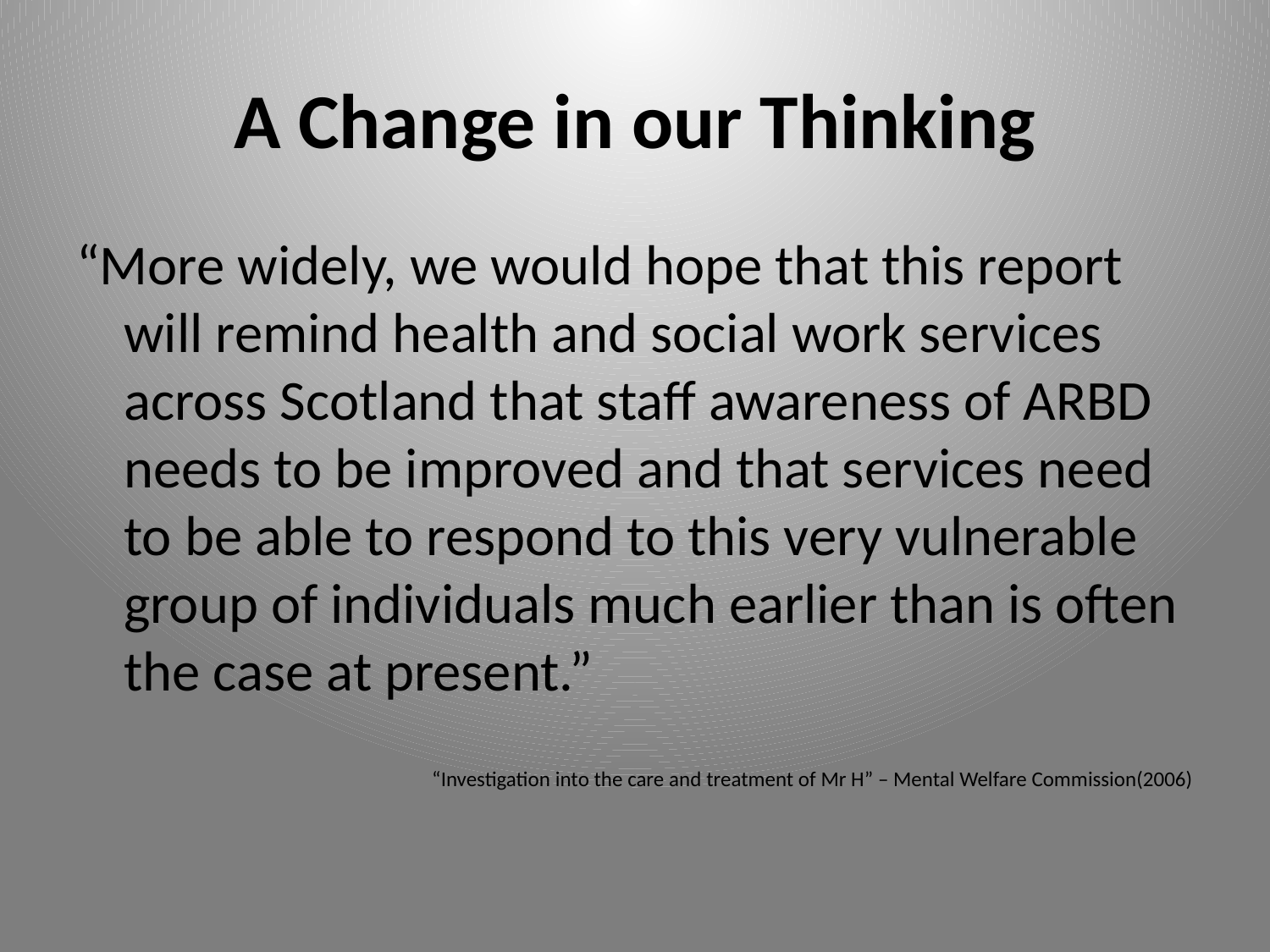

# A Change in our Thinking
“More widely, we would hope that this report will remind health and social work services across Scotland that staff awareness of ARBD needs to be improved and that services need to be able to respond to this very vulnerable group of individuals much earlier than is often the case at present.”

“Investigation into the care and treatment of Mr H” – Mental Welfare Commission(2006)